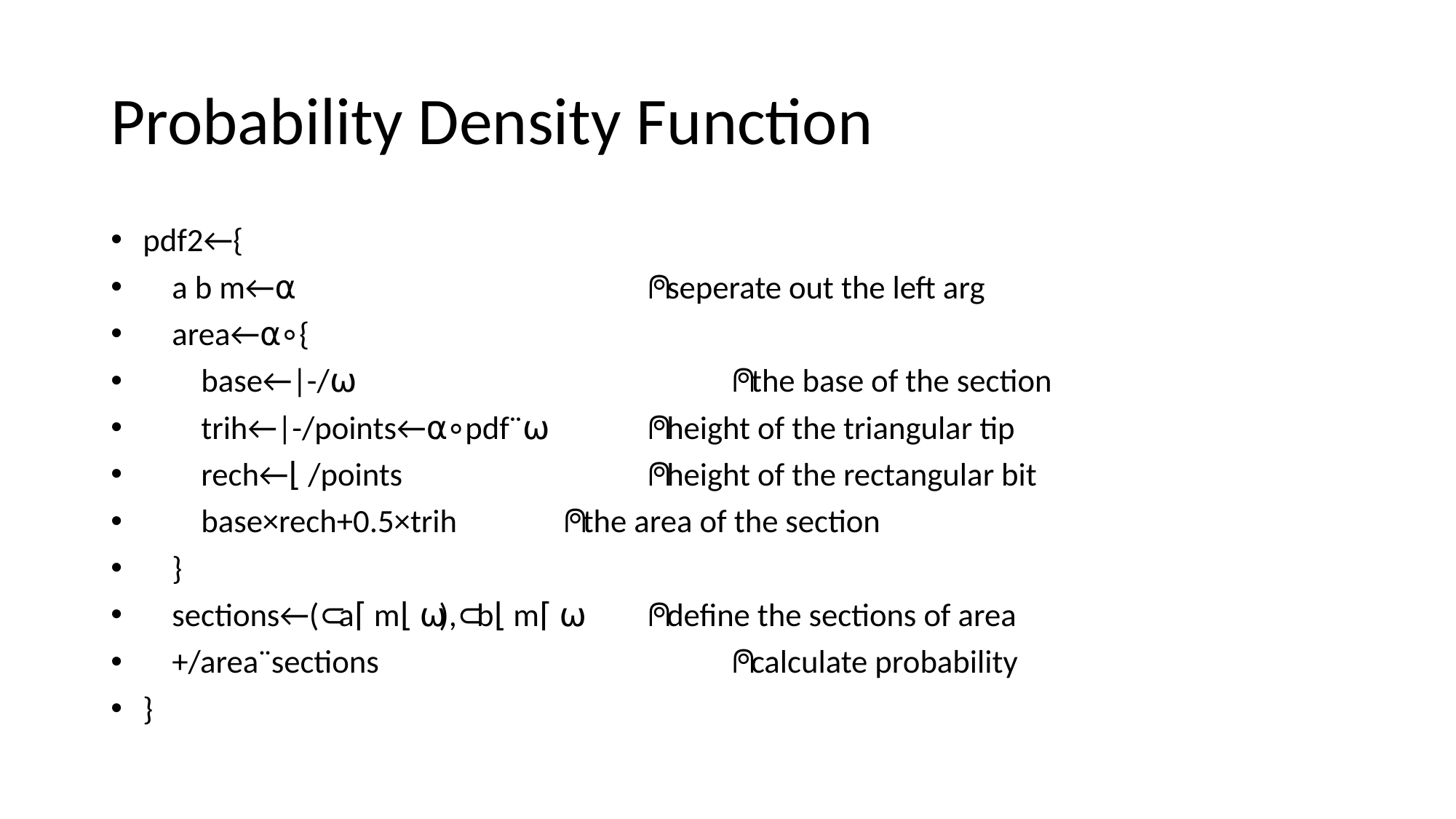

# Probability Density Function
 pdf2←{
     a b m←⍺                                         		⍝ seperate out the left arg
     area←⍺∘{
         base←|-/⍵                                            	⍝ the base of the section
         trih←|-/points←⍺∘pdf¨⍵     		⍝ height of the triangular tip
         rech←⌊/points                          		⍝ height of the rectangular bit
         base×rech+0.5×trih           		⍝ the area of the section
     }
     sections←(⊂a⌈m⌊⍵),⊂b⌊m⌈⍵      	⍝ define the sections of area
     +/area¨sections                                    	⍝ calculate probability
 }